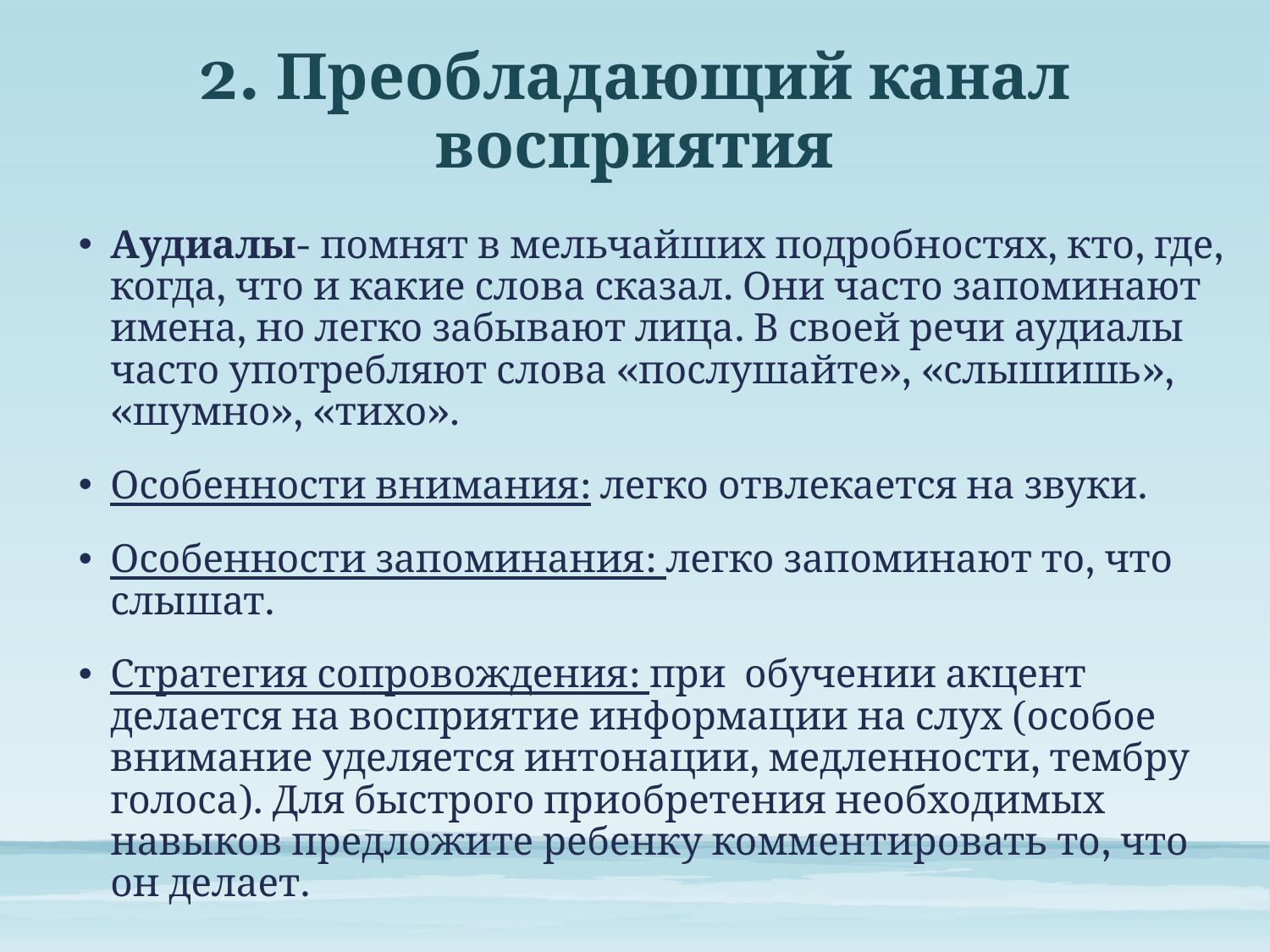

# 2. Преобладающий канал восприятия
Аудиалы- помнят в мельчайших подробностях, кто, где, когда, что и какие слова сказал. Они часто запоминают имена, но легко забывают лица. В своей речи аудиалы часто употребляют слова «послушайте», «слышишь», «шумно», «тихо».
Особенности внимания: легко отвлекается на звуки.
Особенности запоминания: легко запоминают то, что слышат.
Стратегия сопровождения: при  обучении акцент делается на восприятие информации на слух (особое внимание уделяется интонации, медленности, тембру голоса). Для быстрого приобретения необходимых навыков предложите ребенку комментировать то, что он делает.